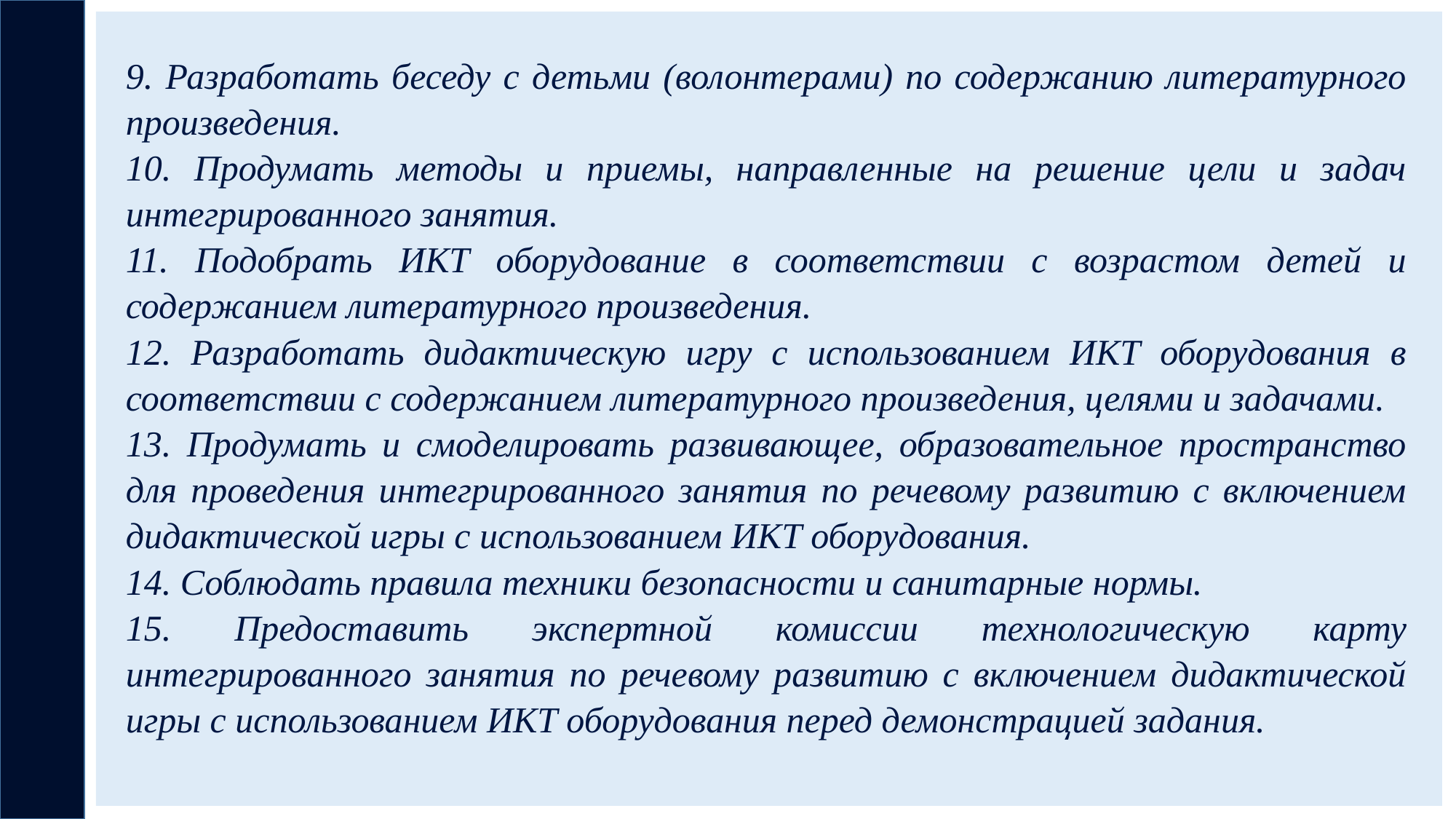

9. Разработать беседу с детьми (волонтерами) по содержанию литературного произведения.
10. Продумать методы и приемы, направленные на решение цели и задач интегрированного занятия.
11. Подобрать ИКТ оборудование в соответствии с возрастом детей и содержанием литературного произведения.
12. Разработать дидактическую игру с использованием ИКТ оборудования в соответствии с содержанием литературного произведения, целями и задачами.
13. Продумать и смоделировать развивающее, образовательное пространство для проведения интегрированного занятия по речевому развитию с включением дидактической игры с использованием ИКТ оборудования.
14. Соблюдать правила техники безопасности и санитарные нормы.
15. Предоставить экспертной комиссии технологическую карту интегрированного занятия по речевому развитию с включением дидактической игры с использованием ИКТ оборудования перед демонстрацией задания.